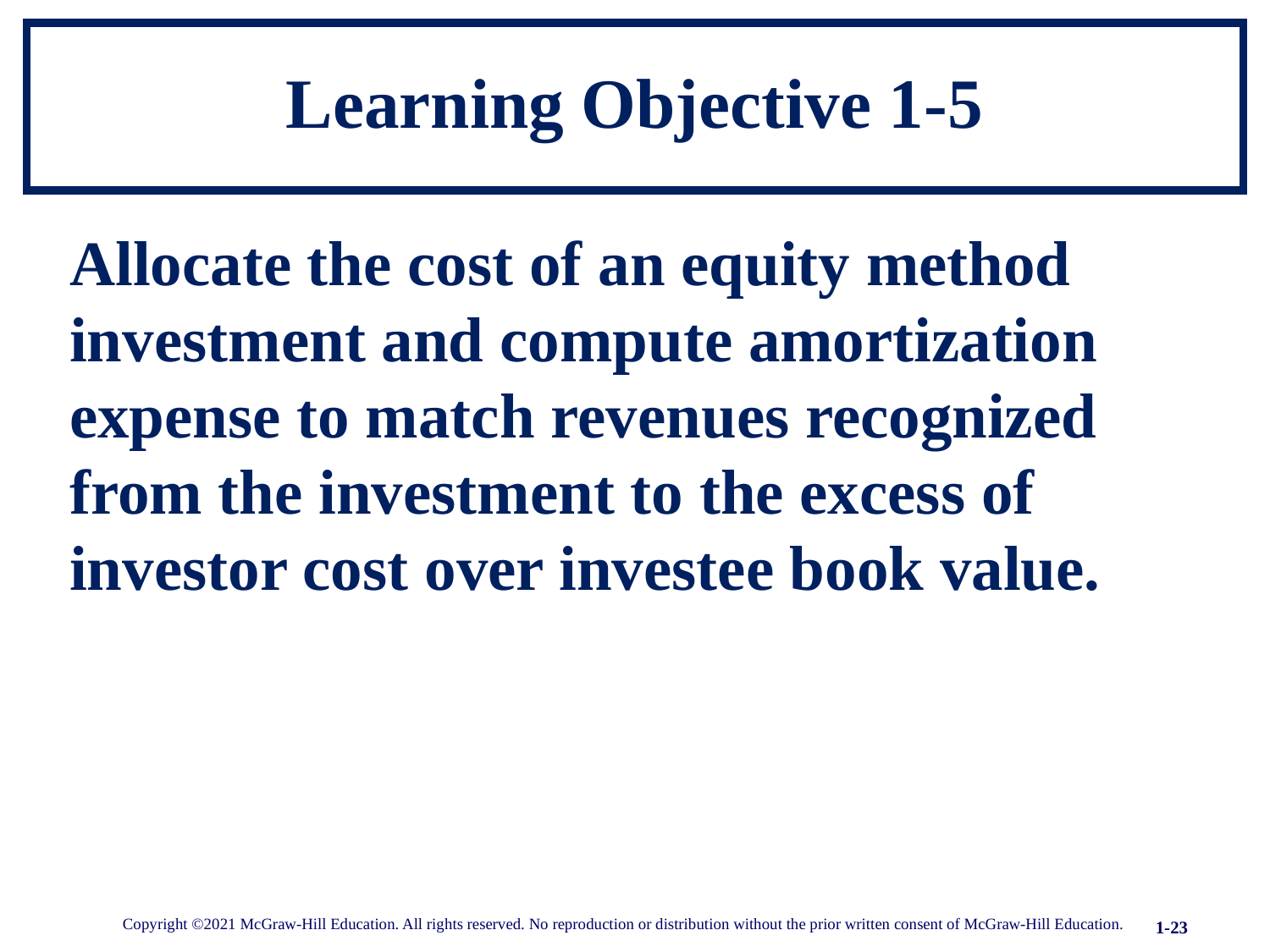

# Learning Objective 1-5
Allocate the cost of an equity method investment and compute amortization expense to match revenues recognized from the investment to the excess of investor cost over investee book value.
Copyright ©2021 McGraw-Hill Education. All rights reserved. No reproduction or distribution without the prior written consent of McGraw-Hill Education.
1-23